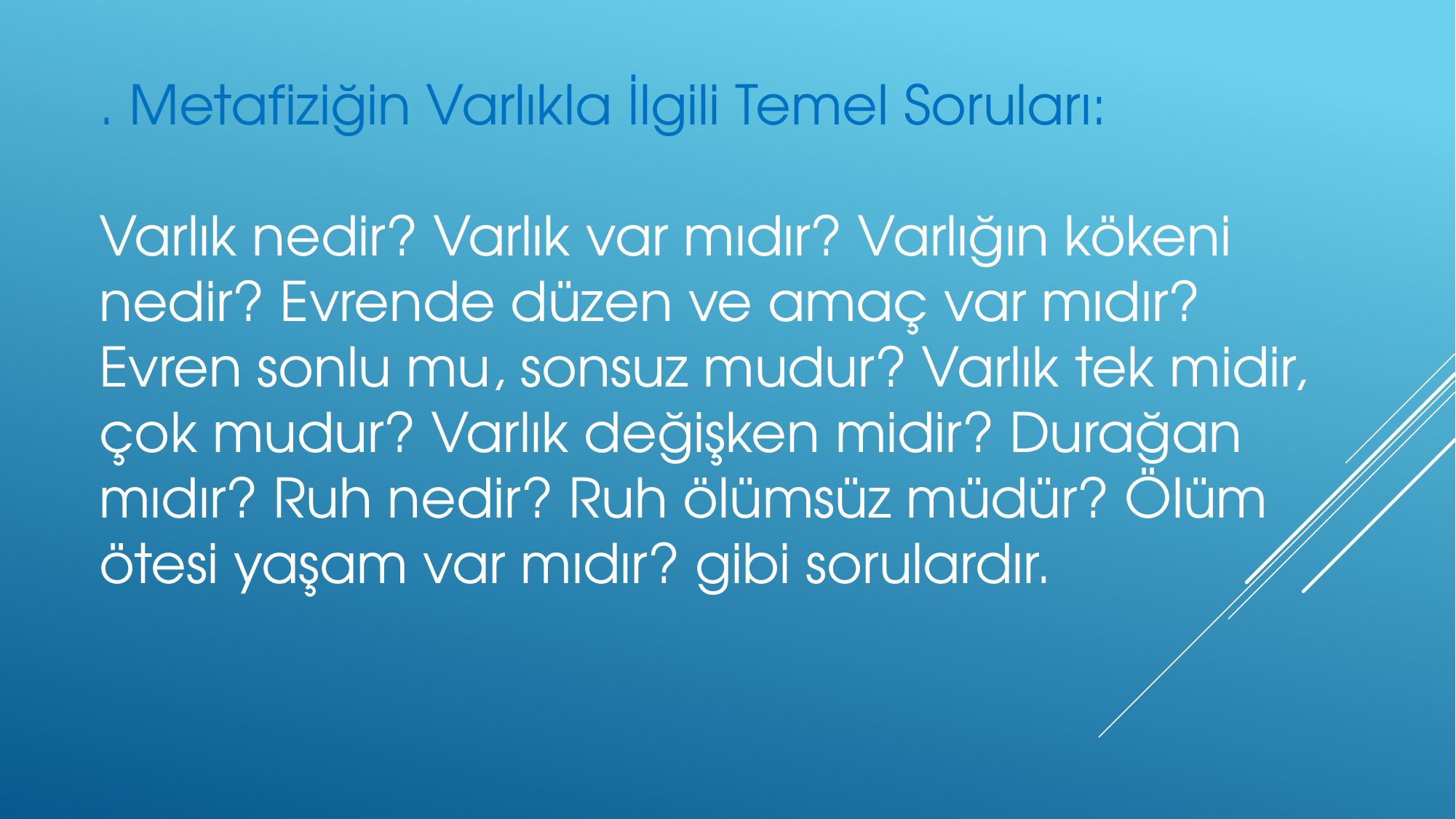

. Metafiziğin Varlıkla İlgili Temel Soruları:

Varlık nedir? Varlık var mıdır? Varlığın kökeni nedir? Evrende düzen ve amaç var mıdır? Evren sonlu mu, sonsuz mudur? Varlık tek midir, çok mudur? Varlık değişken midir? Durağan mıdır? Ruh nedir? Ruh ölümsüz müdür? Ölüm ötesi yaşam var mıdır? gibi sorulardır.